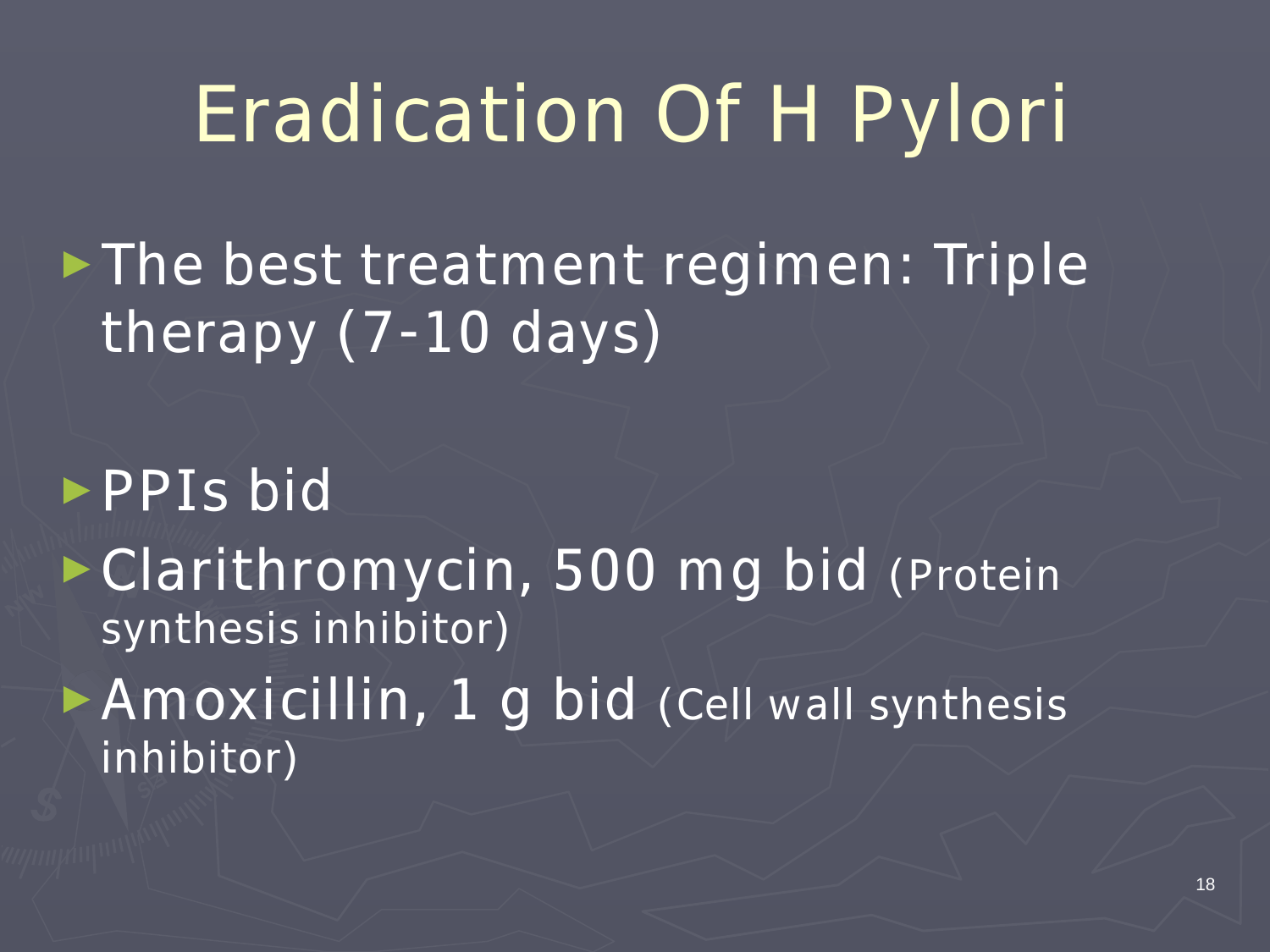

# Eradication Of H Pylori
The best treatment regimen: Triple therapy (7-10 days)

PPIs bid
Clarithromycin, 500 mg bid (Protein synthesis inhibitor)
Amoxicillin, 1 g bid (Cell wall synthesis inhibitor)

18